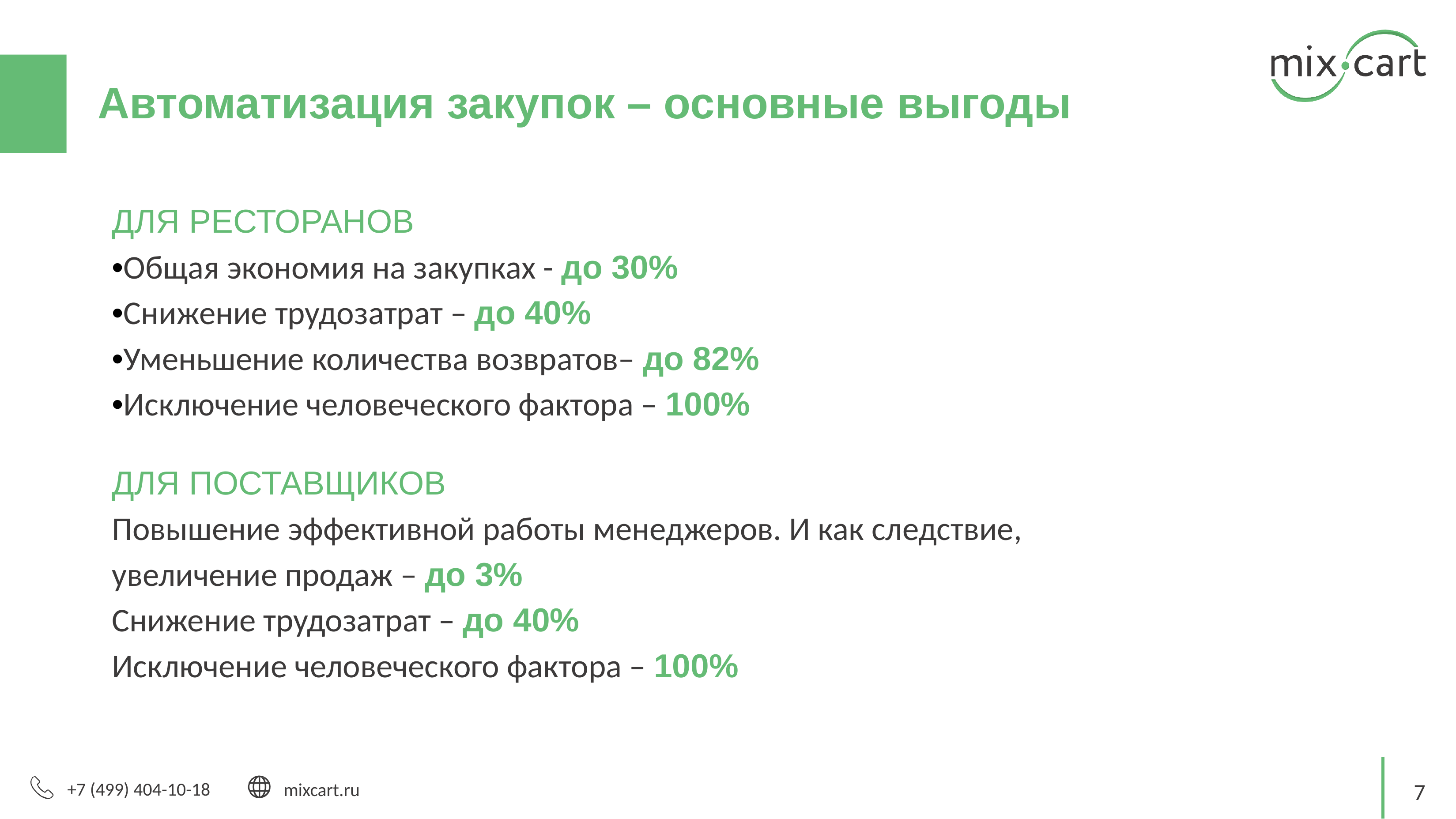

# Автоматизация закупок – основные выгоды
ДЛЯ РЕСТОРАНОВ
•Общая экономия на закупках - до 30%
•Снижение трудозатрат – до 40%
•Уменьшение количества возвратов– до 82%
•Исключение человеческого фактора – 100%

ДЛЯ ПОСТАВЩИКОВ
Повышение эффективной работы менеджеров. И как следствие, увеличение продаж – до 3%
Снижение трудозатрат – до 40%
Исключение человеческого фактора – 100%

+7 (499) 404-10-18
7
mixcart.ru